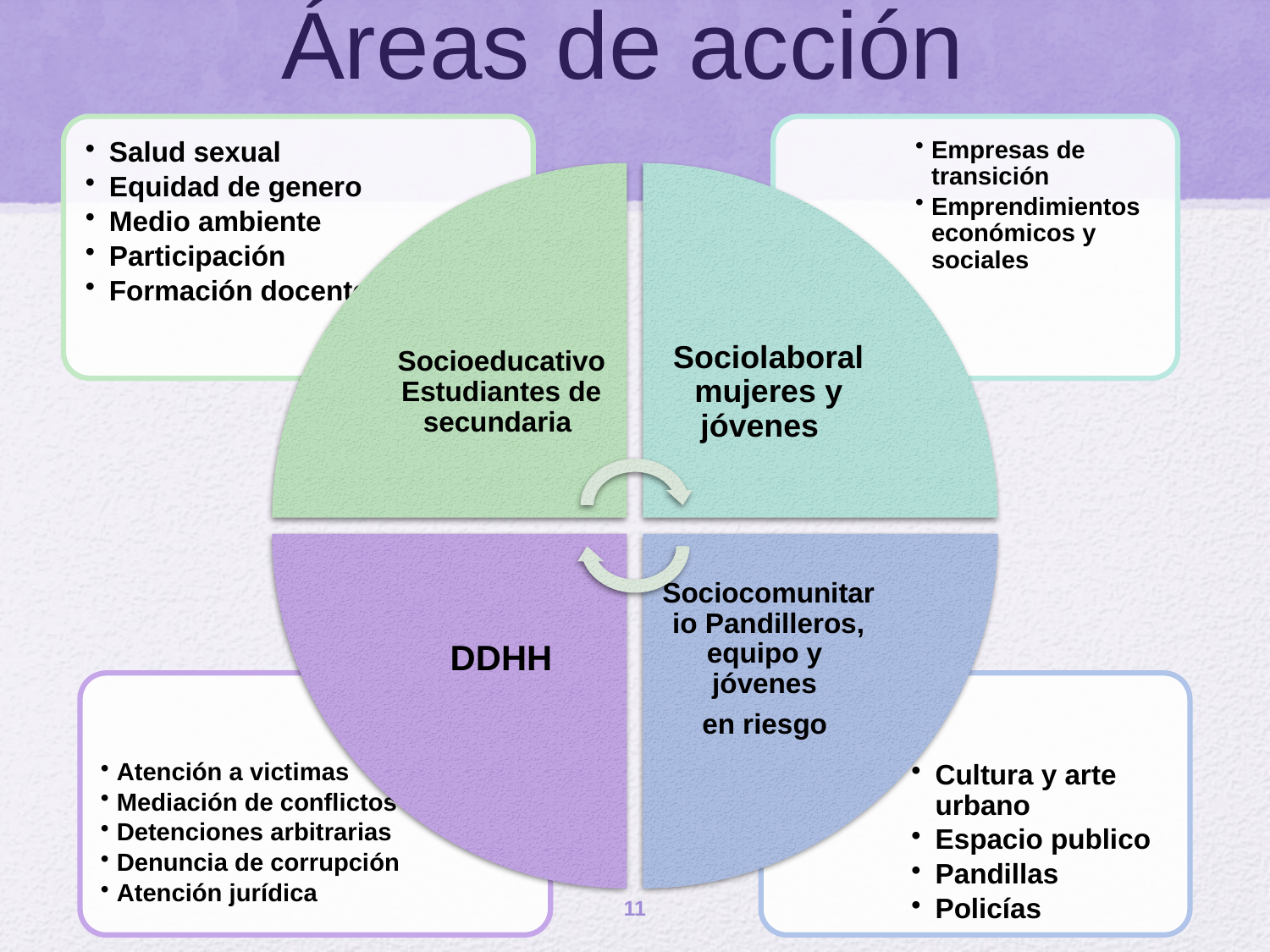

# Áreas de acción
Cultura y arte urbano
Espacio publico
Pandillas
Policías
Atención a victimas
Mediación de conflictos
Detenciones arbitrarias
Denuncia de corrupción
Atención jurídica
Empresas de transición
Emprendimientos económicos y sociales
Salud sexual
Equidad de genero
Medio ambiente
Participación
Formación docente

Socioeducativo Estudiantes de secundaria
Sociolaboral mujeres y jóvenes
Sociocomunitario Pandilleros, equipo y  jóvenes
en riesgo
DDHH
11